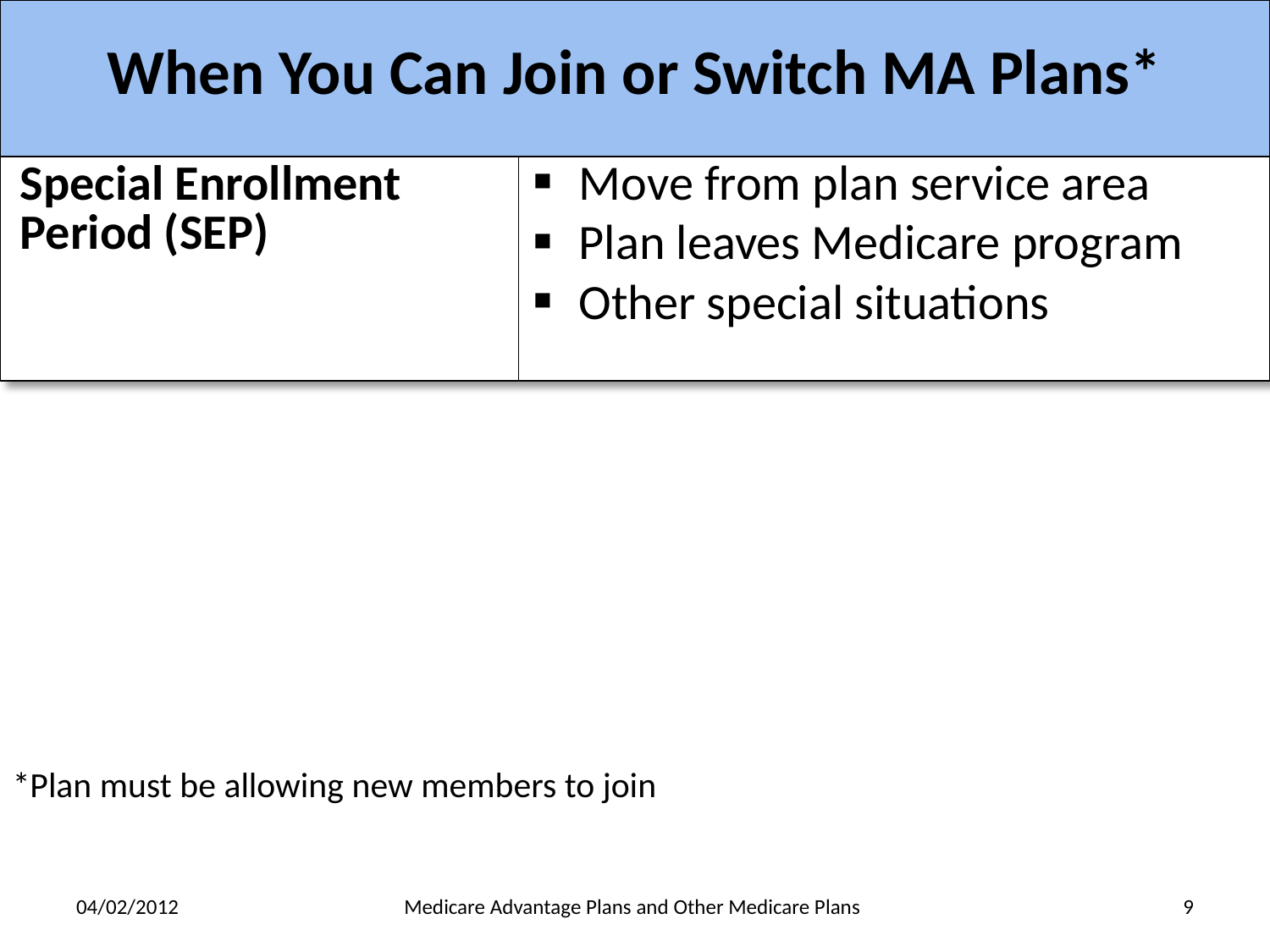

| When You Can Join or Switch MA Plans\* |  |
| --- | --- |
| Special Enrollment Period (SEP) | Move from plan service area Plan leaves Medicare program Other special situations |
*Plan must be allowing new members to join
04/02/2012
Medicare Advantage Plans and Other Medicare Plans
9